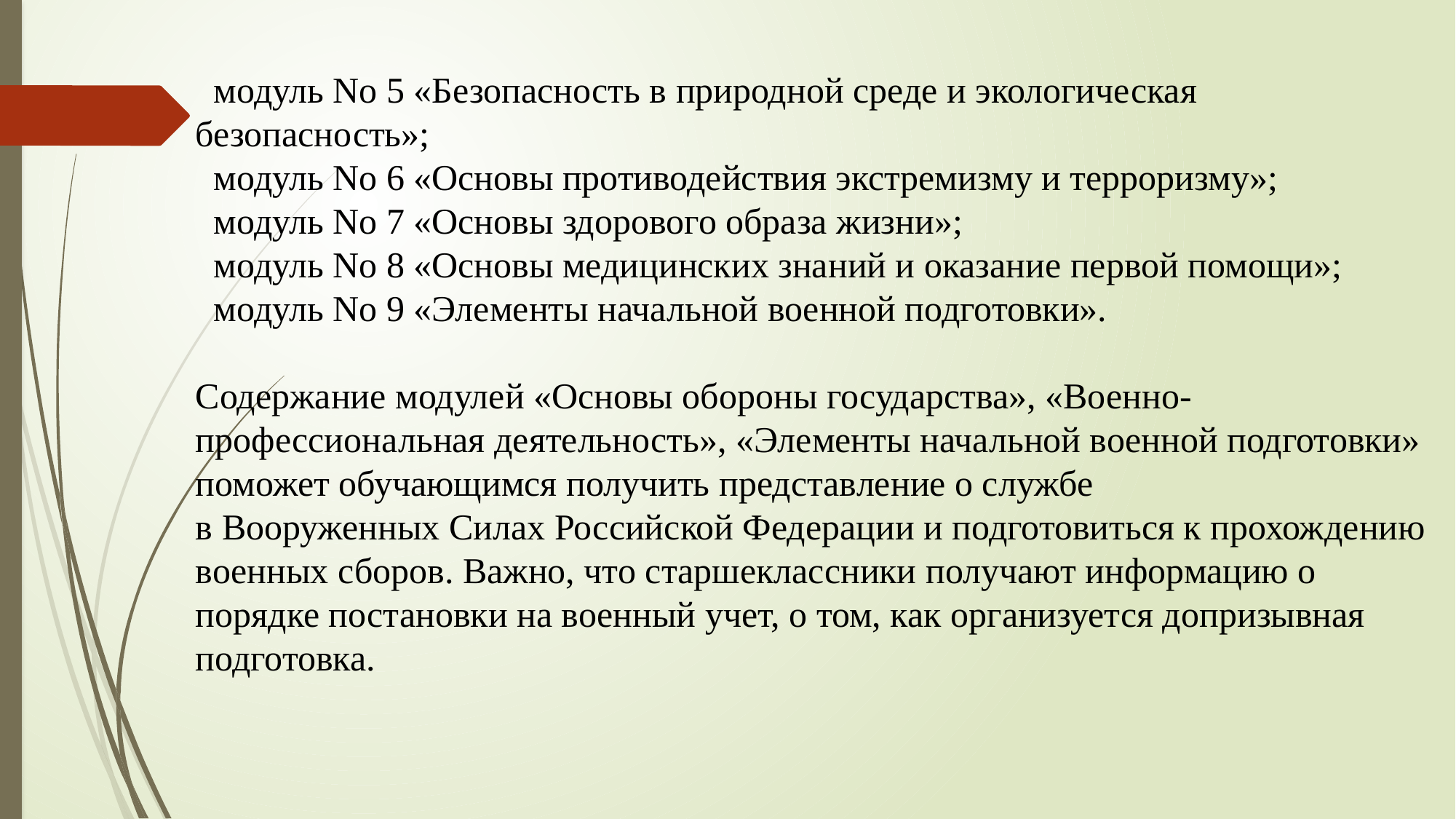

модуль No 5 «Безопасность в природной среде и экологическая
безопасность»;
  модуль No 6 «Основы противодействия экстремизму и терроризму»;
  модуль No 7 «Основы здорового образа жизни»;
  модуль No 8 «Основы медицинских знаний и оказание первой помощи»;
  модуль No 9 «Элементы начальной военной подготовки».

Содержание модулей «Основы обороны государства», «Военно-
профессиональная деятельность», «Элементы начальной военной подготовки»
поможет обучающимся получить представление о службе
в Вооруженных Силах Российской Федерации и подготовиться к прохождению военных сборов. Важно, что старшеклассники получают информацию о порядке постановки на военный учет, о том, как организуется допризывная подготовка.